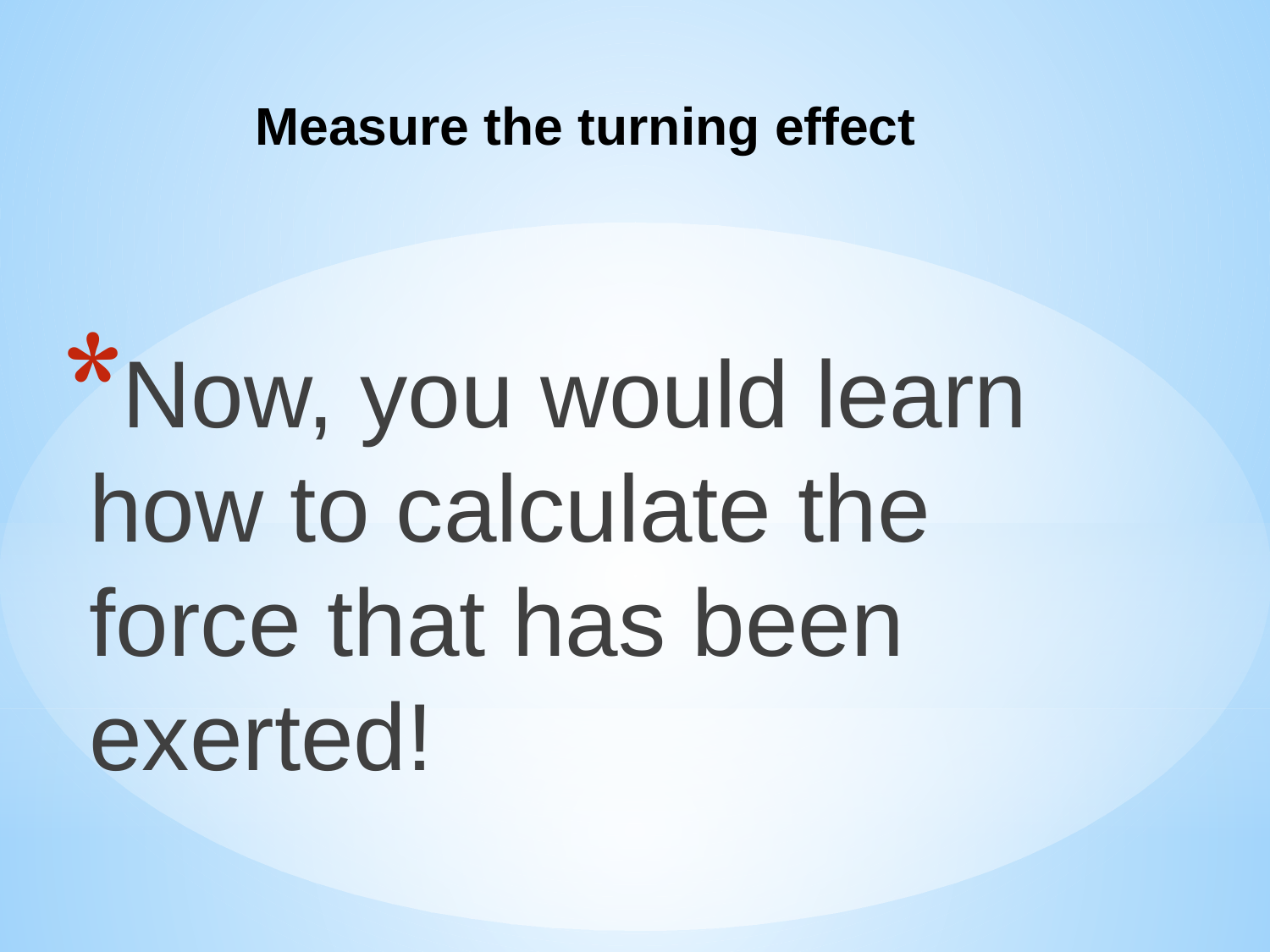

Measure the turning effect

Now, you would learn how to calculate the force that has been exerted!